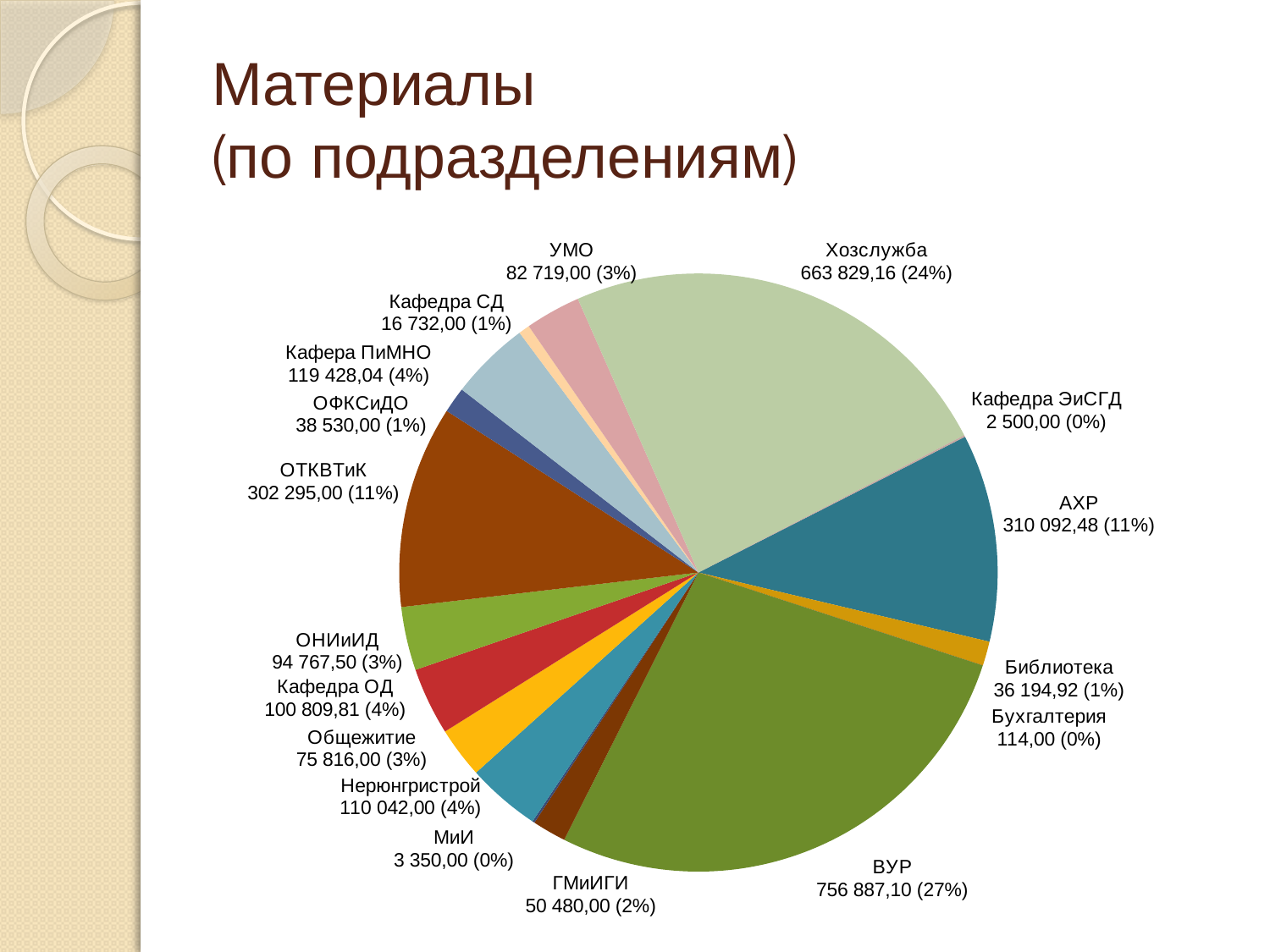

# Материалы (по подразделениям)

### Chart

| Category |  |
|---|---|
| АХР | 310092.48 |
| Библиотека | 36194.92 |
| Бухгалтерия | 114.0 |
| ВУР | 756887.1000000001 |
| ГМиИГИ | 50480.0 |
| МиИ | 3350.0 |
| Нерюнгристрой | 110042.0 |
| Общежитие | 75816.0 |
| Кафедра ОД | 100809.80999999998 |
| ОНИиИД | 94767.5 |
| ОТКВТиК | 302295.0 |
| ОФКСиДО | 38530.0 |
| Кафера ПиМНО | 119428.04000000001 |
| Кафедра СД | 16732.0 |
| УМО | 82719.0 |
| Хозслужба | 663829.16 |
| Кафедра ЭиСГД | 2500.0 |